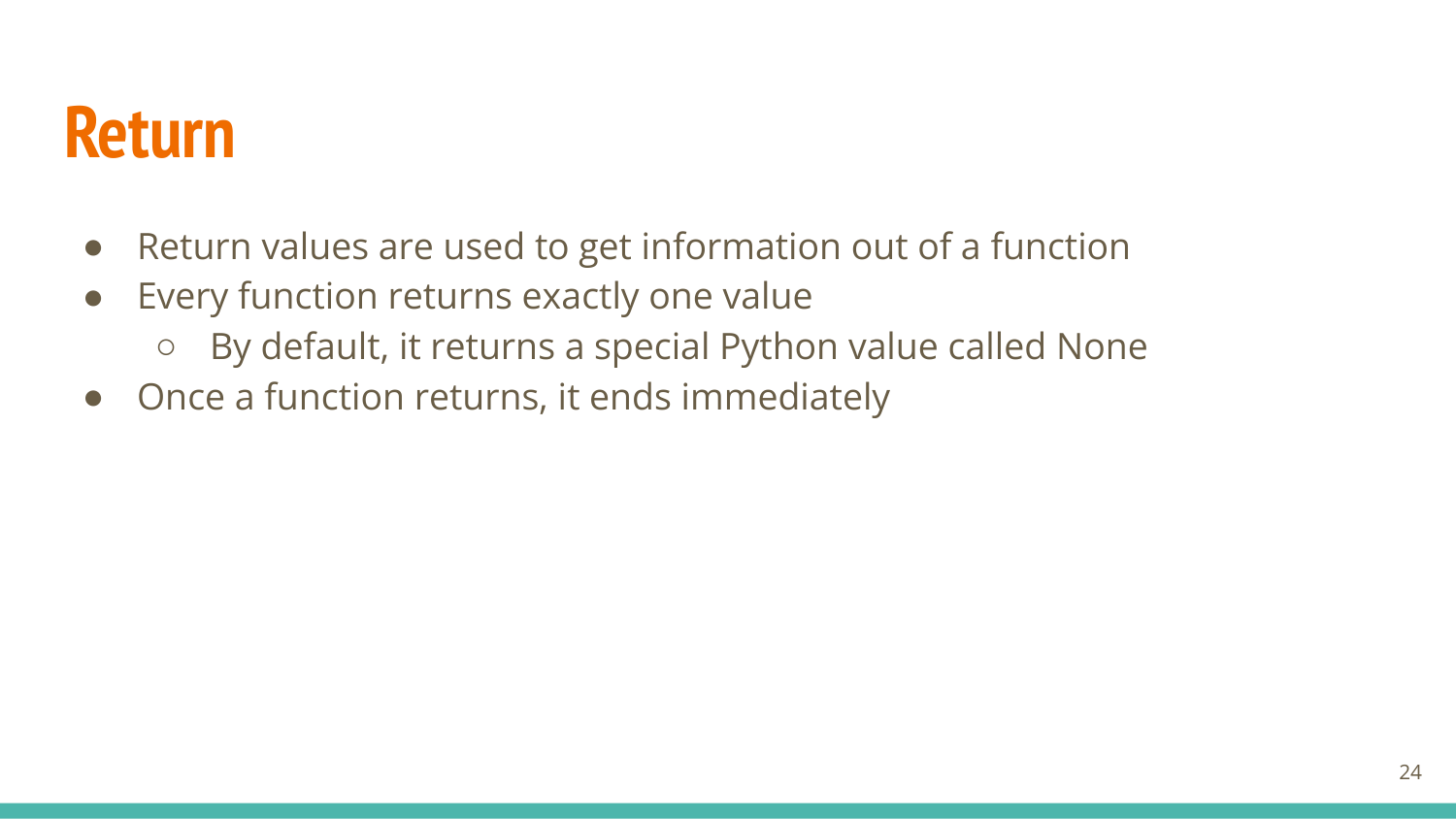

# Return
Return values are used to get information out of a function
Every function returns exactly one value
By default, it returns a special Python value called None
Once a function returns, it ends immediately
24